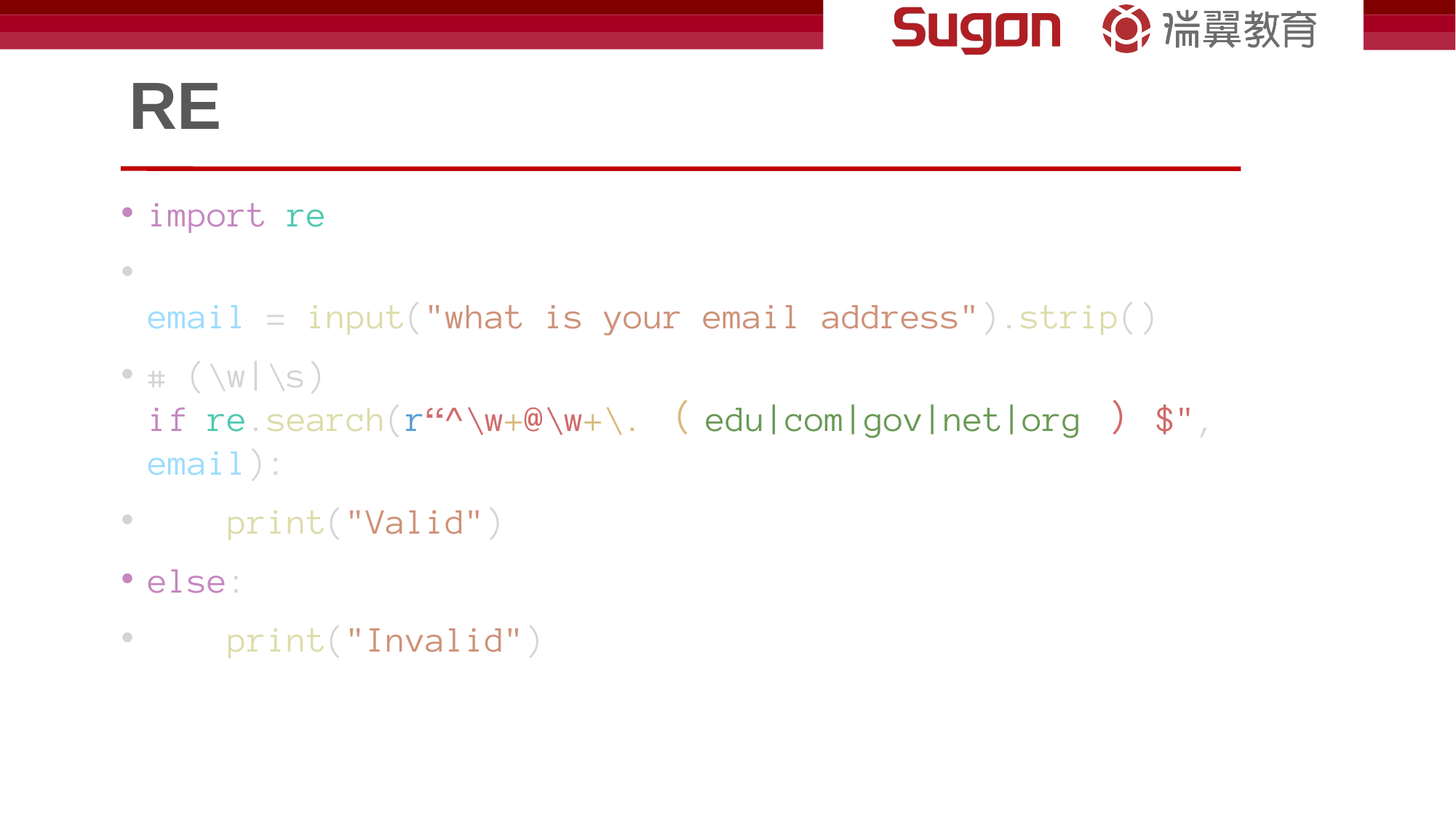

# RE
import re
email = input("what is your email address").strip()
# (\w|\s) if re.search(r“^\w+@\w+\.（ edu|com|gov|net|org ）$", email):
    print("Valid")
else:
    print("Invalid")